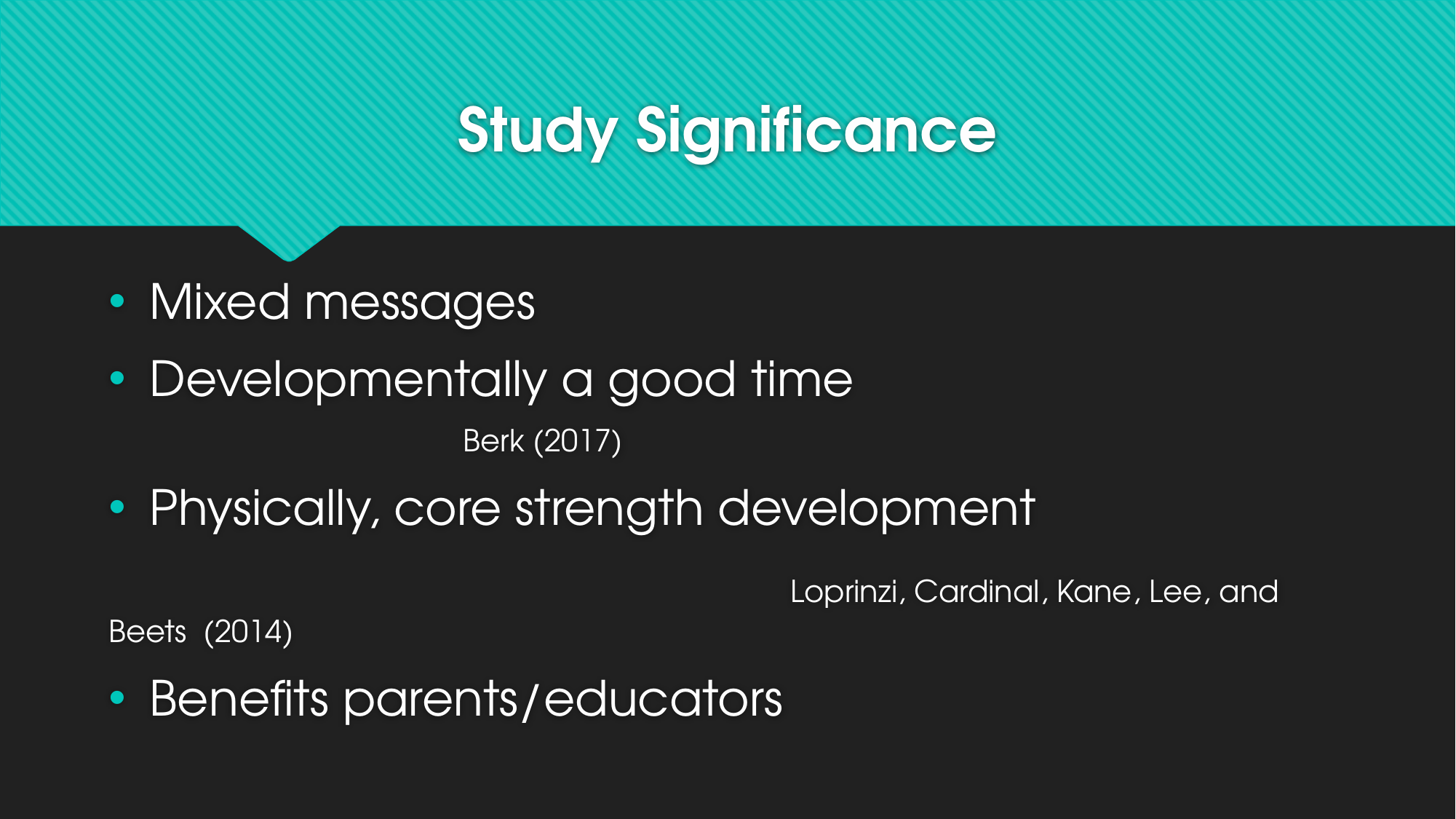

# Study Significance
Mixed messages
Developmentally a good time
Berk (2017)
Physically, core strength development
						  Loprinzi, Cardinal, Kane, Lee, and Beets  (2014)
Benefits parents/educators